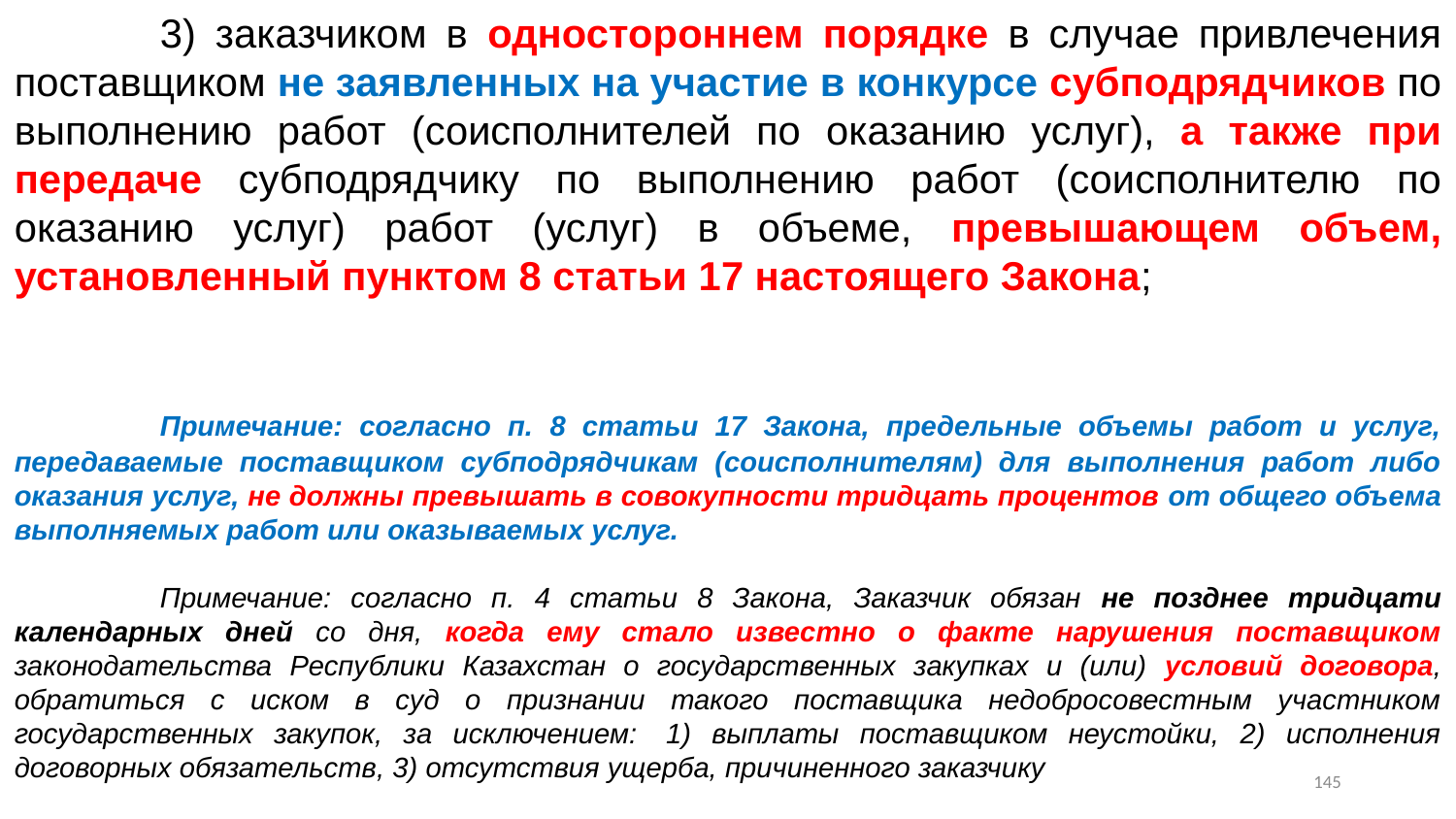

3) заказчиком в одностороннем порядке в случае привлечения поставщиком не заявленных на участие в конкурсе субподрядчиков по выполнению работ (соисполнителей по оказанию услуг), а также при передаче субподрядчику по выполнению работ (соисполнителю по оказанию услуг) работ (услуг) в объеме, превышающем объем, установленный пунктом 8 статьи 17 настоящего Закона;

	Примечание: согласно п. 8 статьи 17 Закона, предельные объемы работ и услуг, передаваемые поставщиком субподрядчикам (соисполнителям) для выполнения работ либо оказания услуг, не должны превышать в совокупности тридцать процентов от общего объема выполняемых работ или оказываемых услуг.

	Примечание: согласно п. 4 статьи 8 Закона, Заказчик обязан не позднее тридцати календарных дней со дня, когда ему стало известно о факте нарушения поставщиком законодательства Республики Казахстан о государственных закупках и (или) условий договора, обратиться с иском в суд о признании такого поставщика недобросовестным участником государственных закупок, за исключением:  1) выплаты поставщиком неустойки, 2) исполнения договорных обязательств, 3) отсутствия ущерба, причиненного заказчику
145